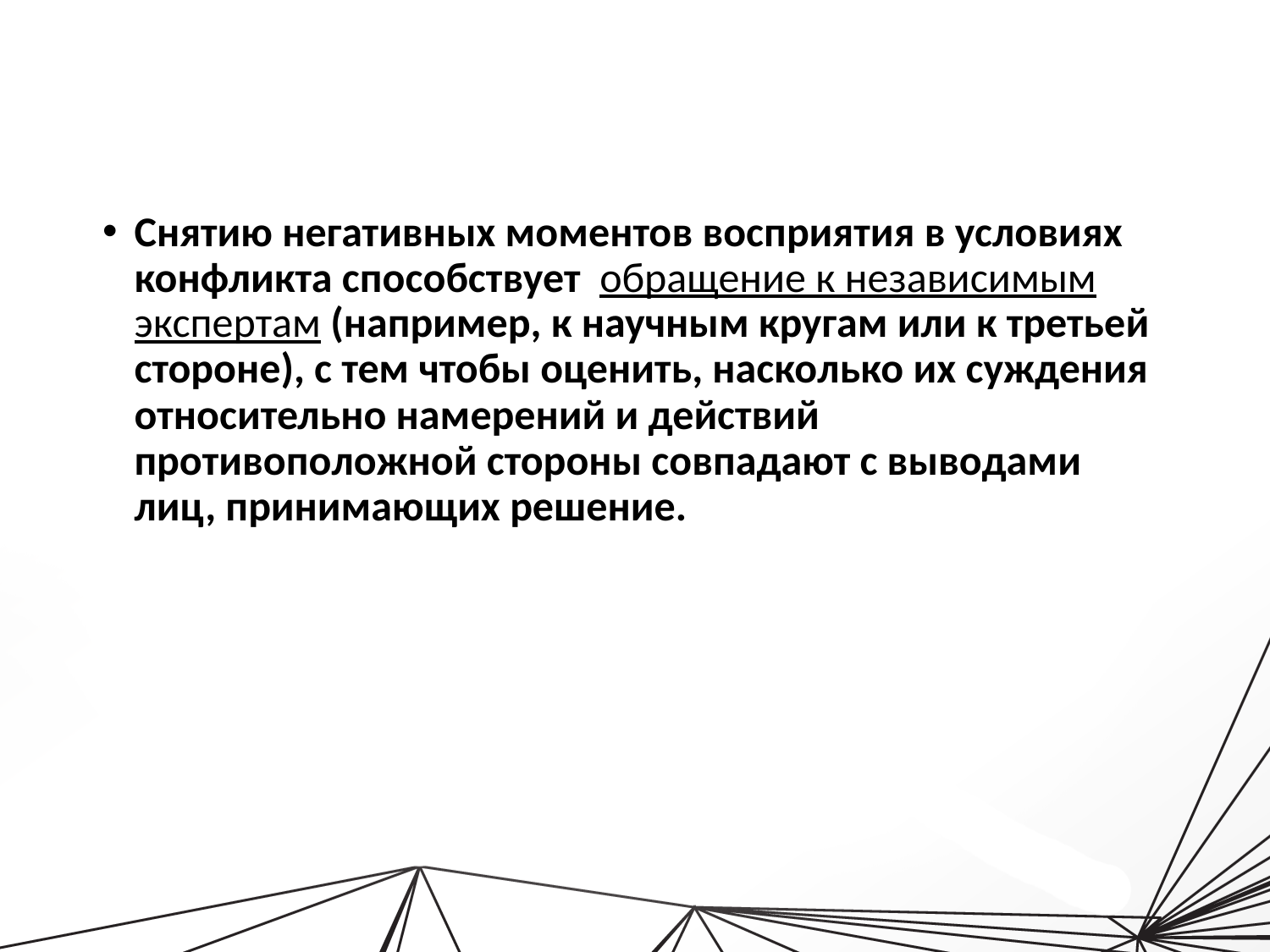

Снятию негативных моментов восприятия в условиях конфликта способствует  обращение к независимым экспертам (например, к научным кругам или к третьей стороне), с тем чтобы оценить, насколько их суждения относительно намерений и действий противоположной стороны совпадают с выводами лиц, принимающих решение.